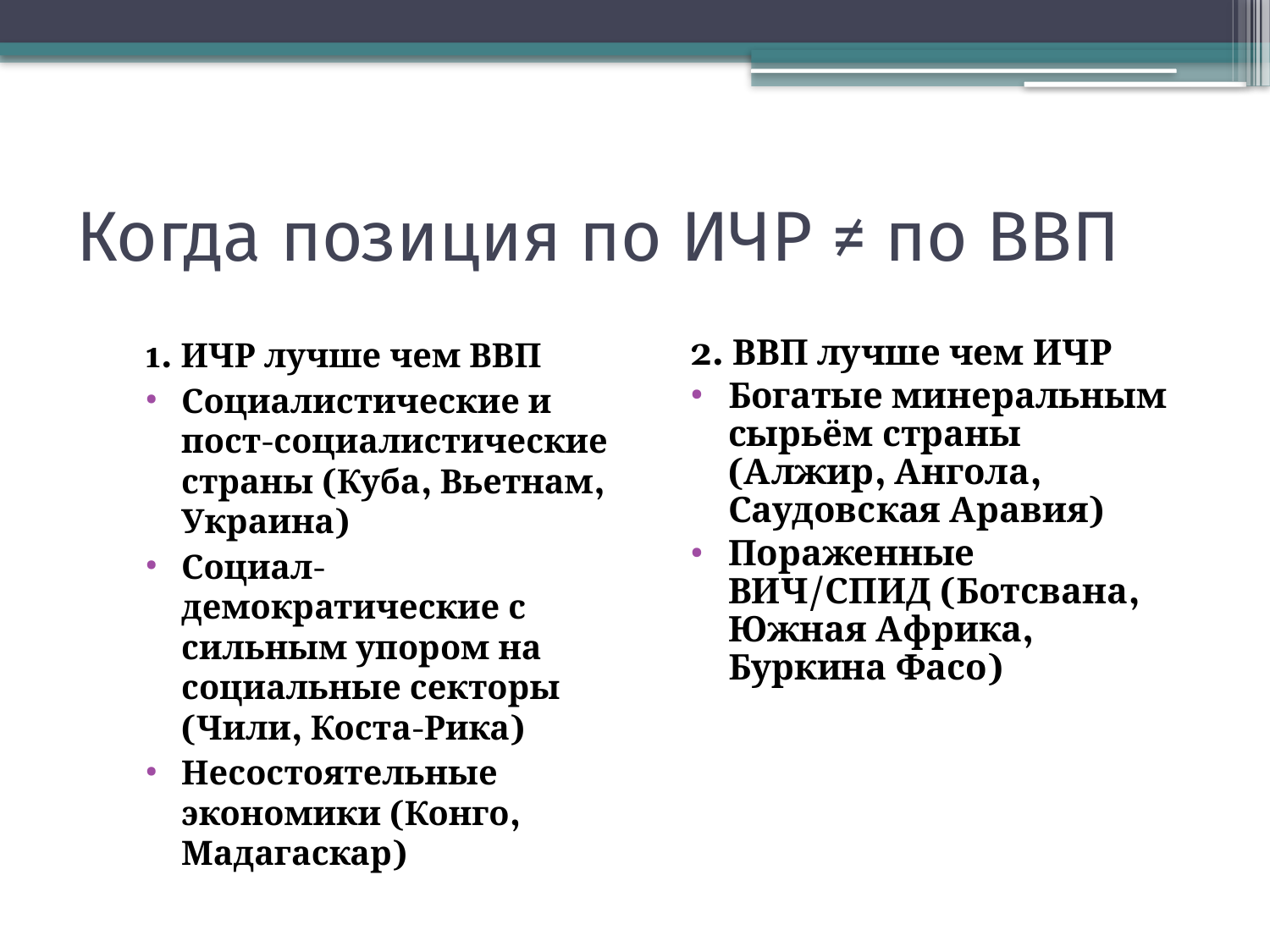

# Когда позиция по ИЧР ≠ по ВВП
1. ИЧР лучше чем ВВП
Социалистические и пост-социалистические страны (Куба, Вьетнам, Украина)
Социал-демократические с сильным упором на социальные секторы (Чили, Коста-Рика)
Несостоятельные экономики (Конго, Мадагаскар)

2. ВВП лучше чем ИЧР
Богатые минеральным сырьём страны (Алжир, Ангола, Саудовская Аравия)
Пораженные ВИЧ/СПИД (Ботсвана, Южная Африка, Буркина Фасо)